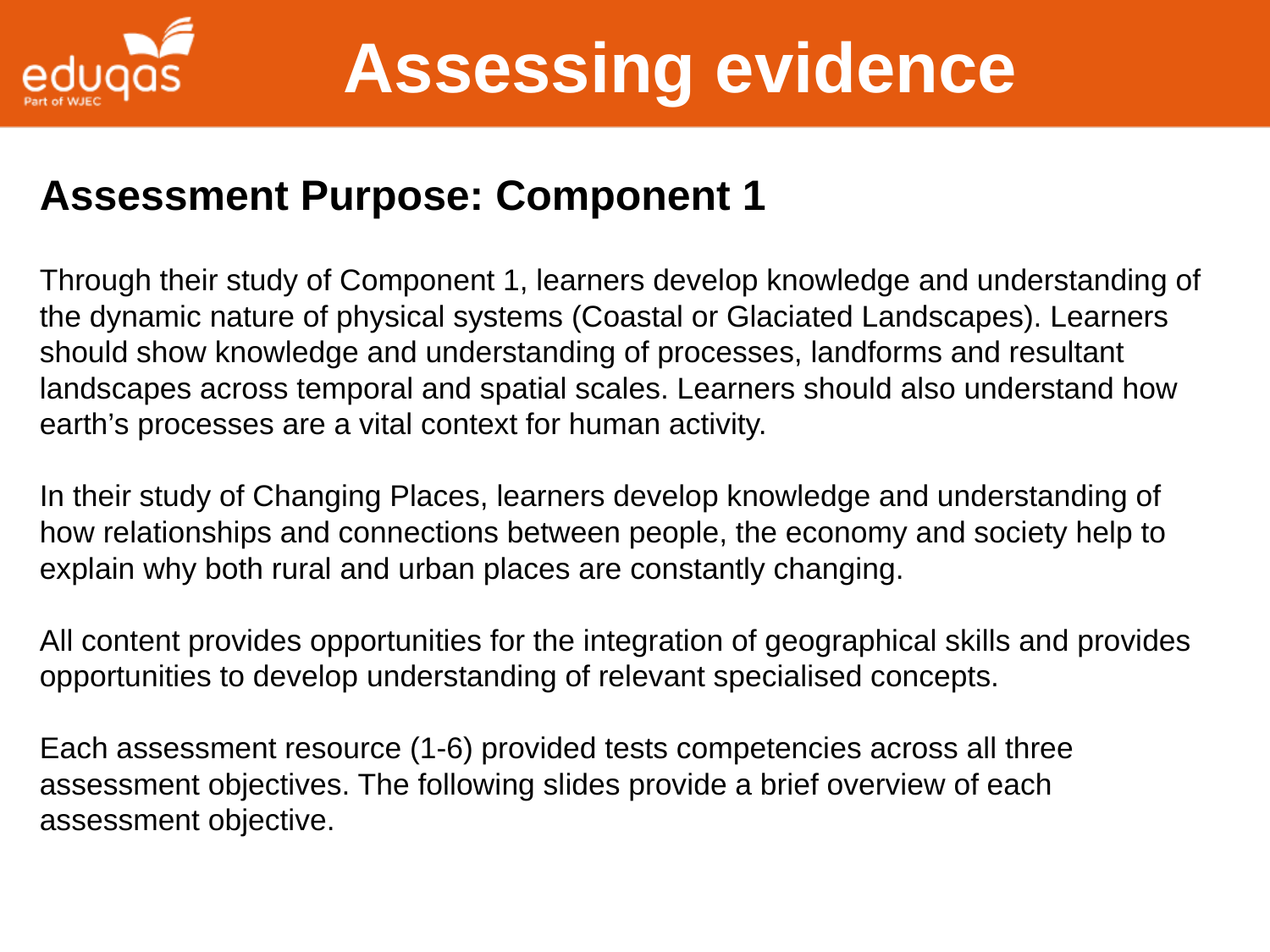

Assessing evidence
Assessment Purpose: Component 1

Through their study of Component 1, learners develop knowledge and understanding of the dynamic nature of physical systems (Coastal or Glaciated Landscapes). Learners should show knowledge and understanding of processes, landforms and resultant landscapes across temporal and spatial scales. Learners should also understand how earth’s processes are a vital context for human activity.

In their study of Changing Places, learners develop knowledge and understanding of how relationships and connections between people, the economy and society help to explain why both rural and urban places are constantly changing.

All content provides opportunities for the integration of geographical skills and provides opportunities to develop understanding of relevant specialised concepts.

Each assessment resource (1-6) provided tests competencies across all three assessment objectives. The following slides provide a brief overview of each assessment objective.